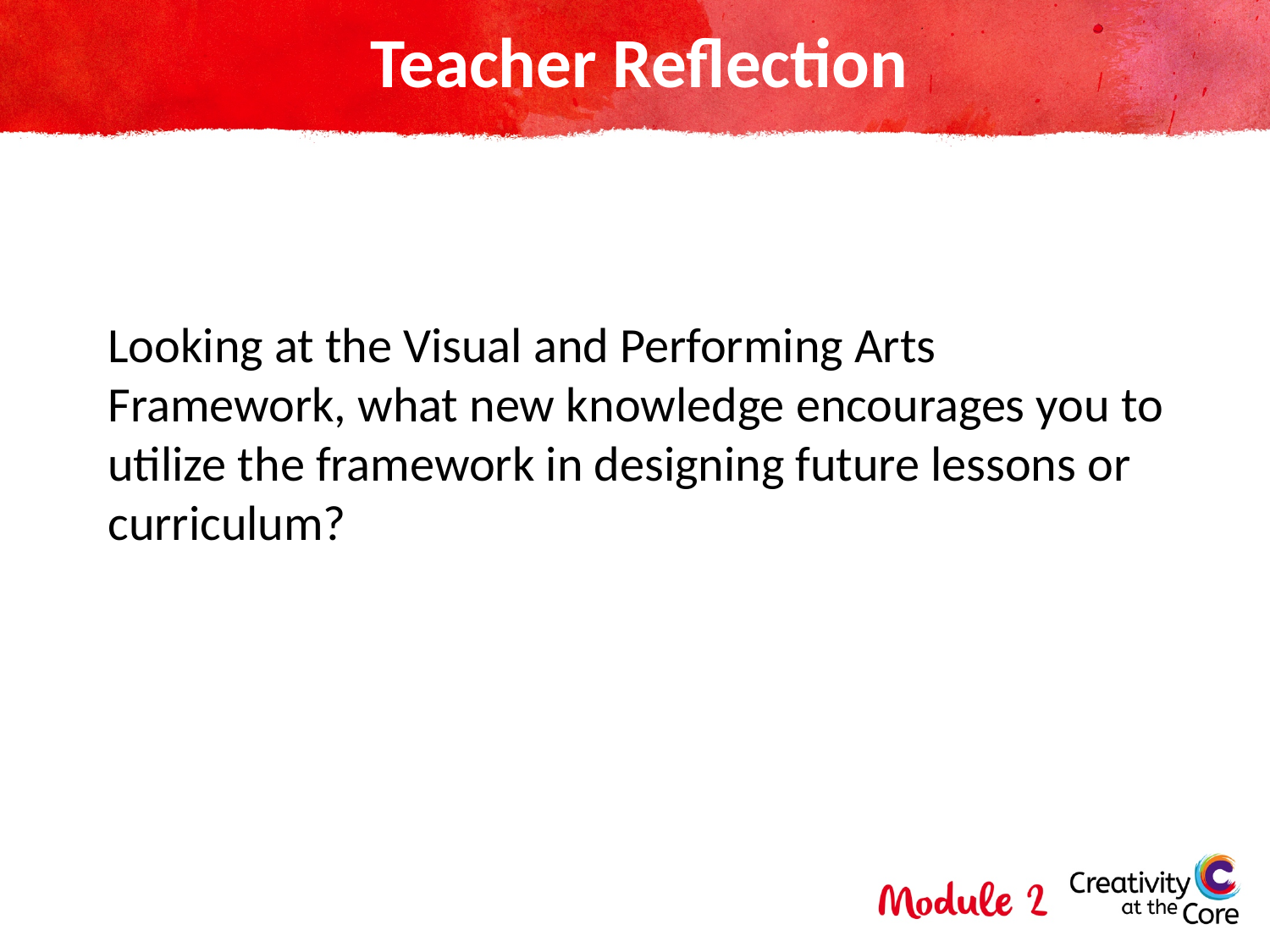

# Teacher Reflection

Looking at the Visual and Performing Arts Framework, what new knowledge encourages you to utilize the framework in designing future lessons or curriculum?